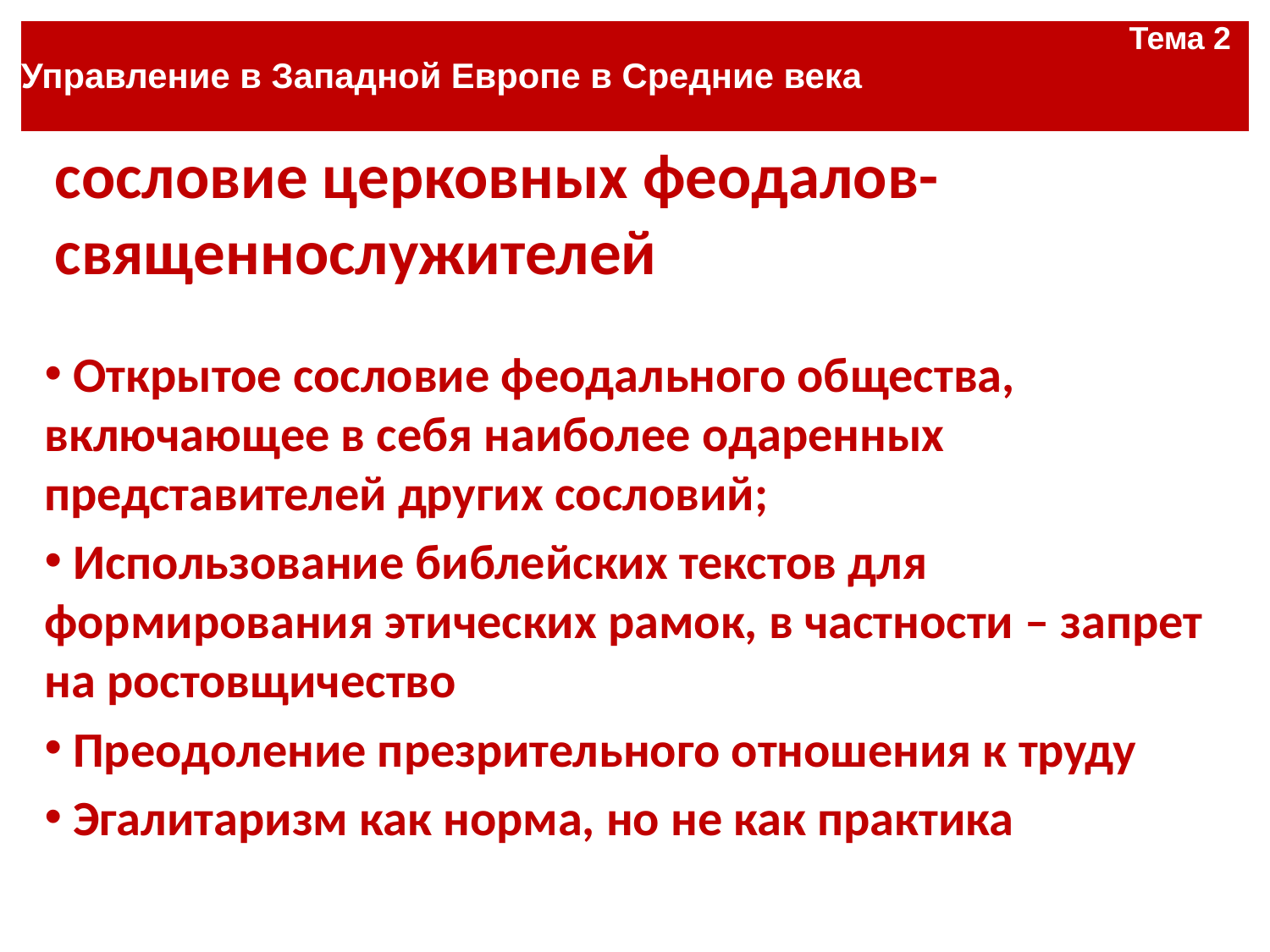

| Тема 2 Управление в Западной Европе в Средние века |
| --- |
#
сословие церковных феодалов-священнослужителей

 Открытое сословие феодального общества, включающее в себя наиболее одаренных представителей других сословий;
 Использование библейских текстов для формирования этических рамок, в частности – запрет на ростовщичество
 Преодоление презрительного отношения к труду
 Эгалитаризм как норма, но не как практика